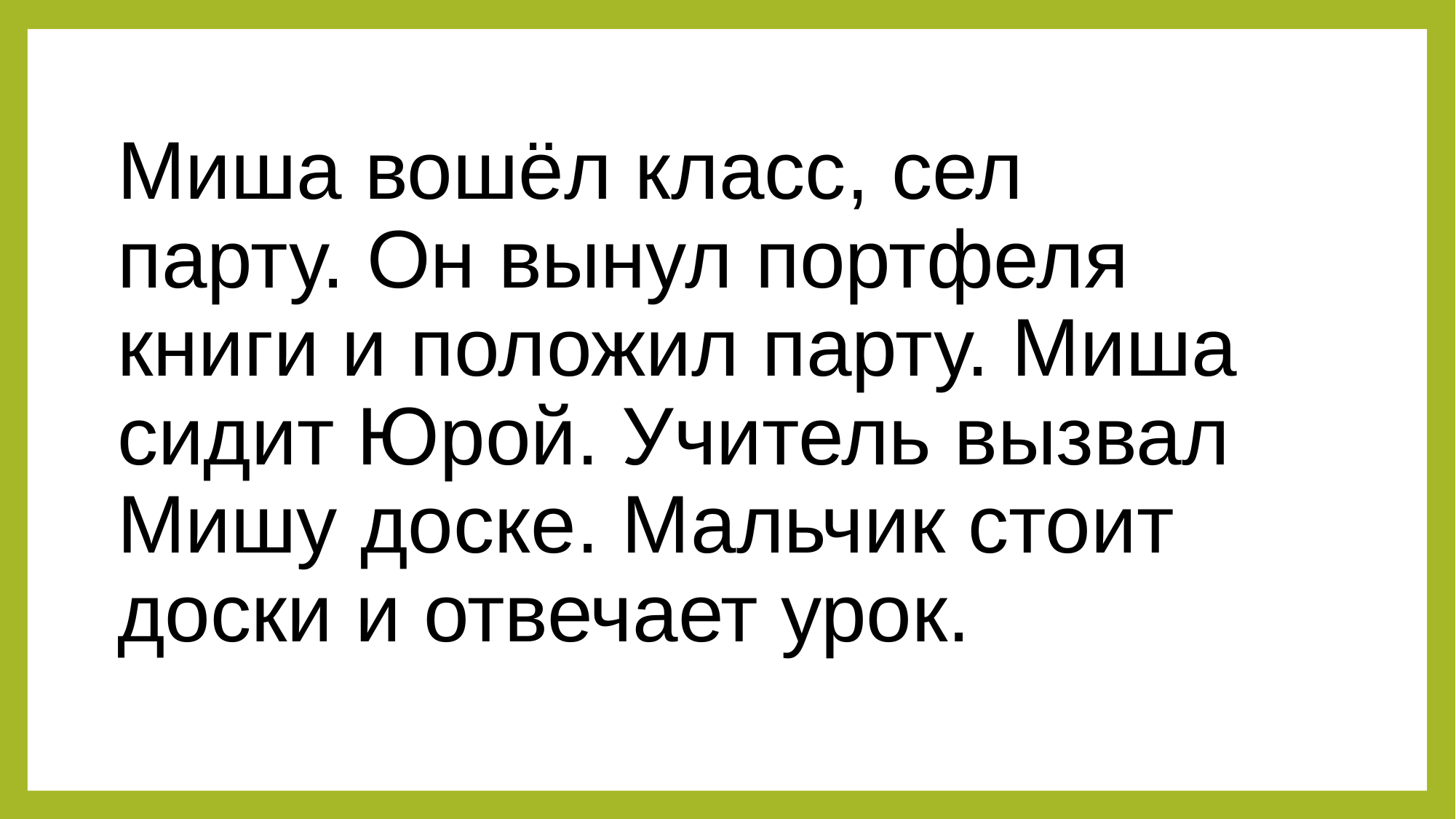

Миша вошёл класс, сел парту. Он вынул портфеля книги и положил парту. Миша сидит Юрой. Учитель вызвал Мишу доске. Мальчик стоит доски и отвечает урок.